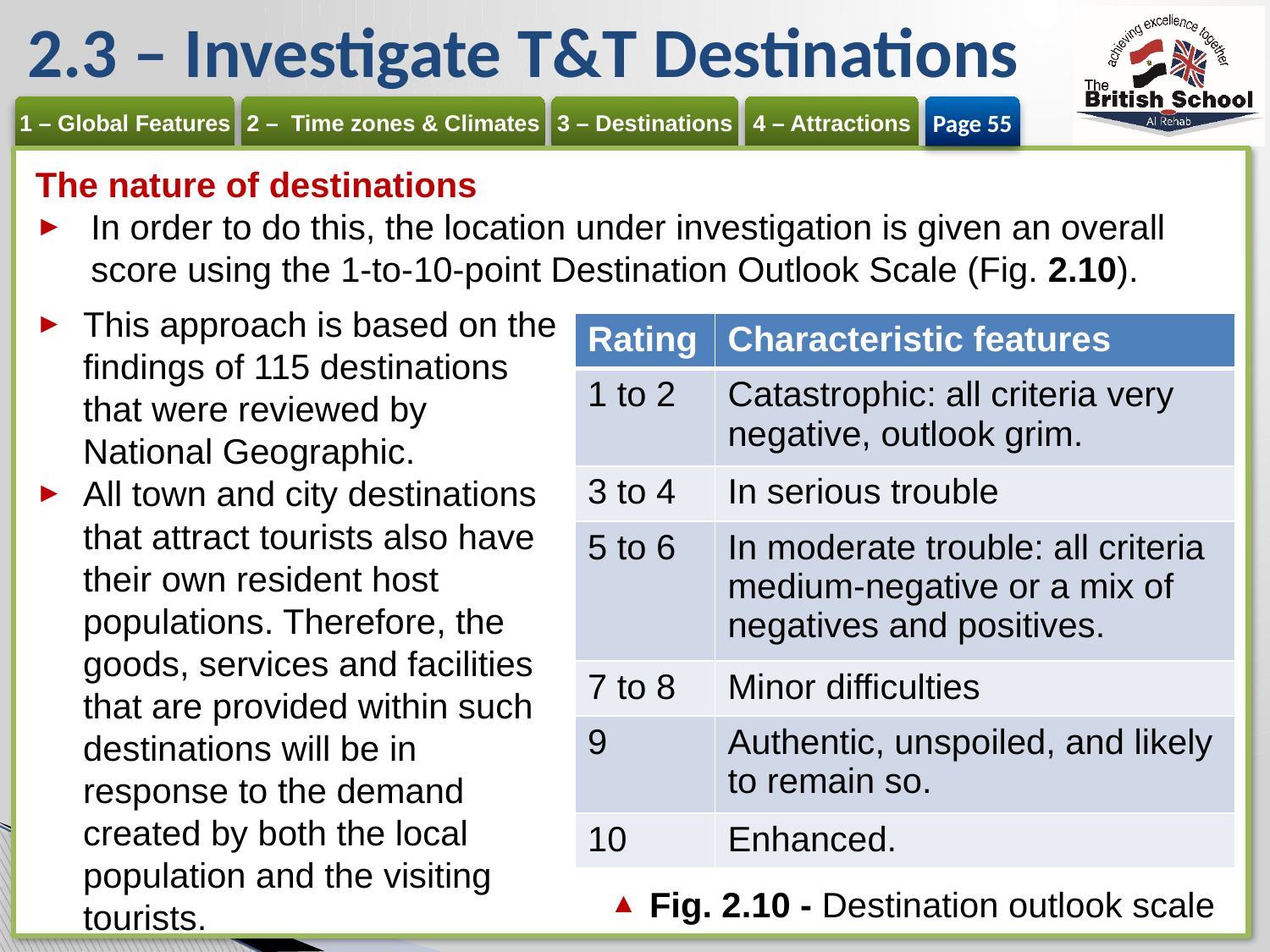

# 2.3 – Investigate T&T Destinations
Page 55
The nature of destinations
In order to do this, the location under investigation is given an overall score using the 1-to-10-point Destination Outlook Scale (Fig. 2.10).
This approach is based on the findings of 115 destinations that were reviewed by National Geographic.
All town and city destinations that attract tourists also have their own resident host populations. Therefore, the goods, services and facilities that are provided within such destinations will be in response to the demand created by both the local population and the visiting tourists.
| Rating | Characteristic features |
| --- | --- |
| 1 to 2 | Catastrophic: all criteria very negative, outlook grim. |
| 3 to 4 | In serious trouble |
| 5 to 6 | In moderate trouble: all criteria medium-negative or a mix of negatives and positives. |
| 7 to 8 | Minor difficulties |
| 9 | Authentic, unspoiled, and likely to remain so. |
| 10 | Enhanced. |
Fig. 2.10 - Destination outlook scale